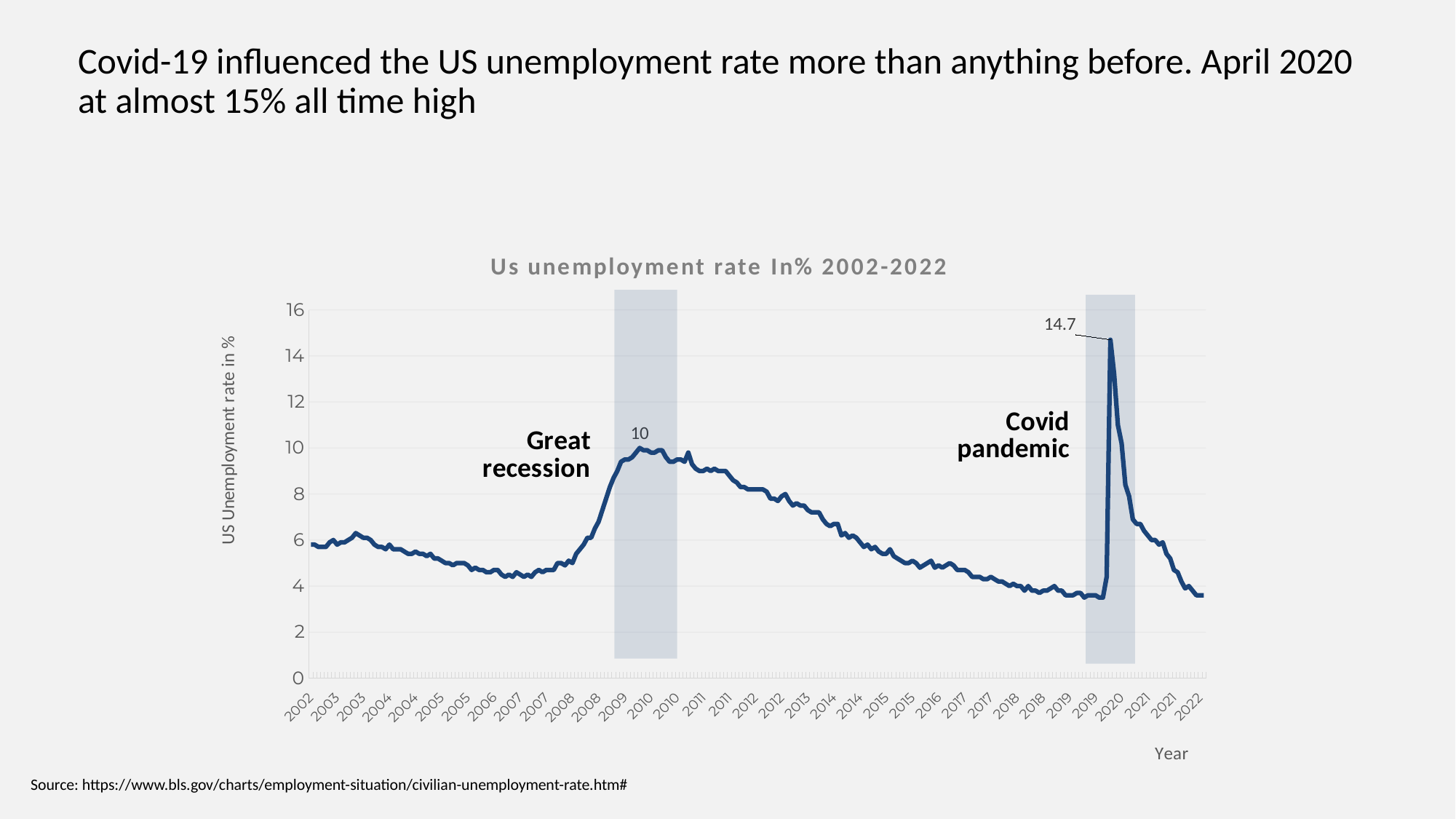

Covid pandemic caused US unemployment rate increase from nearly 4% to 14.7%.
US unemployment rate at 15% in April 2020 due to Covid-19 pandemic. 20+ million jobs lost
Covid-19 influenced the US unemployment rate more than anything before. April 2020 at almost 15% all time high

### Chart: Us unemployment rate In% 2002-2022

| Category | Total |
|---|---|
| 37408 | 5.8 |
| 37438 | 5.8 |
| 37469 | 5.7 |
| 37500 | 5.7 |
| 37530 | 5.7 |
| 37561 | 5.9 |
| 37591 | 6.0 |
| 37622 | 5.8 |
| 37653 | 5.9 |
| 37681 | 5.9 |
| 37712 | 6.0 |
| 37742 | 6.1 |
| 37773 | 6.3 |
| 37803 | 6.2 |
| 37834 | 6.1 |
| 37865 | 6.1 |
| 37895 | 6.0 |
| 37926 | 5.8 |
| 37956 | 5.7 |
| 37987 | 5.7 |
| 38018 | 5.6 |
| 38047 | 5.8 |
| 38078 | 5.6 |
| 38108 | 5.6 |
| 38139 | 5.6 |
| 38169 | 5.5 |
| 38200 | 5.4 |
| 38231 | 5.4 |
| 38261 | 5.5 |
| 38292 | 5.4 |
| 38322 | 5.4 |
| 38353 | 5.3 |
| 38384 | 5.4 |
| 38412 | 5.2 |
| 38443 | 5.2 |
| 38473 | 5.1 |
| 38504 | 5.0 |
| 38534 | 5.0 |
| 38565 | 4.9 |
| 38596 | 5.0 |
| 38626 | 5.0 |
| 38657 | 5.0 |
| 38687 | 4.9 |
| 38718 | 4.7 |
| 38749 | 4.8 |
| 38777 | 4.7 |
| 38808 | 4.7 |
| 38838 | 4.6 |
| 38869 | 4.6 |
| 38899 | 4.7 |
| 38930 | 4.7 |
| 38961 | 4.5 |
| 38991 | 4.4 |
| 39022 | 4.5 |
| 39052 | 4.4 |
| 39083 | 4.6 |
| 39114 | 4.5 |
| 39142 | 4.4 |
| 39173 | 4.5 |
| 39203 | 4.4 |
| 39234 | 4.6 |
| 39264 | 4.7 |
| 39295 | 4.6 |
| 39326 | 4.7 |
| 39356 | 4.7 |
| 39387 | 4.7 |
| 39417 | 5.0 |
| 39448 | 5.0 |
| 39479 | 4.9 |
| 39508 | 5.1 |
| 39539 | 5.0 |
| 39569 | 5.4 |
| 39600 | 5.6 |
| 39630 | 5.8 |
| 39661 | 6.1 |
| 39692 | 6.1 |
| 39722 | 6.5 |
| 39753 | 6.8 |
| 39783 | 7.3 |
| 39814 | 7.8 |
| 39845 | 8.3 |
| 39873 | 8.7 |
| 39904 | 9.0 |
| 39934 | 9.4 |
| 39965 | 9.5 |
| 39995 | 9.5 |
| 40026 | 9.6 |
| 40057 | 9.8 |
| 40087 | 10.0 |
| 40118 | 9.9 |
| 40148 | 9.9 |
| 40179 | 9.8 |
| 40210 | 9.8 |
| 40238 | 9.9 |
| 40269 | 9.9 |
| 40299 | 9.6 |
| 40330 | 9.4 |
| 40360 | 9.4 |
| 40391 | 9.5 |
| 40422 | 9.5 |
| 40452 | 9.4 |
| 40483 | 9.8 |
| 40513 | 9.3 |
| 40544 | 9.1 |
| 40575 | 9.0 |
| 40603 | 9.0 |
| 40634 | 9.1 |
| 40664 | 9.0 |
| 40695 | 9.1 |
| 40725 | 9.0 |
| 40756 | 9.0 |
| 40787 | 9.0 |
| 40817 | 8.8 |
| 40848 | 8.6 |
| 40878 | 8.5 |
| 40909 | 8.3 |
| 40940 | 8.3 |
| 40969 | 8.2 |
| 41000 | 8.2 |
| 41030 | 8.2 |
| 41061 | 8.2 |
| 41091 | 8.2 |
| 41122 | 8.1 |
| 41153 | 7.8 |
| 41183 | 7.8 |
| 41214 | 7.7 |
| 41244 | 7.9 |
| 41275 | 8.0 |
| 41306 | 7.7 |
| 41334 | 7.5 |
| 41365 | 7.6 |
| 41395 | 7.5 |
| 41426 | 7.5 |
| 41456 | 7.3 |
| 41487 | 7.2 |
| 41518 | 7.2 |
| 41548 | 7.2 |
| 41579 | 6.9 |
| 41609 | 6.7 |
| 41640 | 6.6 |
| 41671 | 6.7 |
| 41699 | 6.7 |
| 41730 | 6.2 |
| 41760 | 6.3 |
| 41791 | 6.1 |
| 41821 | 6.2 |
| 41852 | 6.1 |
| 41883 | 5.9 |
| 41913 | 5.7 |
| 41944 | 5.8 |
| 41974 | 5.6 |
| 42005 | 5.7 |
| 42036 | 5.5 |
| 42064 | 5.4 |
| 42095 | 5.4 |
| 42125 | 5.6 |
| 42156 | 5.3 |
| 42186 | 5.2 |
| 42217 | 5.1 |
| 42248 | 5.0 |
| 42278 | 5.0 |
| 42309 | 5.1 |
| 42339 | 5.0 |
| 42370 | 4.8 |
| 42401 | 4.9 |
| 42430 | 5.0 |
| 42461 | 5.1 |
| 42491 | 4.8 |
| 42522 | 4.9 |
| 42552 | 4.8 |
| 42583 | 4.9 |
| 42614 | 5.0 |
| 42644 | 4.9 |
| 42675 | 4.7 |
| 42705 | 4.7 |
| 42736 | 4.7 |
| 42767 | 4.6 |
| 42795 | 4.4 |
| 42826 | 4.4 |
| 42856 | 4.4 |
| 42887 | 4.3 |
| 42917 | 4.3 |
| 42948 | 4.4 |
| 42979 | 4.3 |
| 43009 | 4.2 |
| 43040 | 4.2 |
| 43070 | 4.1 |
| 43101 | 4.0 |
| 43132 | 4.1 |
| 43160 | 4.0 |
| 43191 | 4.0 |
| 43221 | 3.8 |
| 43252 | 4.0 |
| 43282 | 3.8 |
| 43313 | 3.8 |
| 43344 | 3.7 |
| 43374 | 3.8 |
| 43405 | 3.8 |
| 43435 | 3.9 |
| 43466 | 4.0 |
| 43497 | 3.8 |
| 43525 | 3.8 |
| 43556 | 3.6 |
| 43586 | 3.6 |
| 43617 | 3.6 |
| 43647 | 3.7 |
| 43678 | 3.7 |
| 43709 | 3.5 |
| 43739 | 3.6 |
| 43770 | 3.6 |
| 43800 | 3.6 |
| 43831 | 3.5 |
| 43862 | 3.5 |
| 43891 | 4.4 |
| 43922 | 14.7 |
| 43952 | 13.2 |
| 43983 | 11.0 |
| 44013 | 10.2 |
| 44044 | 8.4 |
| 44075 | 7.9 |
| 44105 | 6.9 |
| 44136 | 6.7 |
| 44166 | 6.7 |
| 44197 | 6.4 |
| 44228 | 6.2 |
| 44256 | 6.0 |
| 44287 | 6.0 |
| 44317 | 5.8 |
| 44348 | 5.9 |
| 44378 | 5.4 |
| 44409 | 5.2 |
| 44440 | 4.7 |
| 44470 | 4.6 |
| 44501 | 4.2 |
| 44531 | 3.9 |
| 44562 | 4.0 |
| 44593 | 3.8 |
| 44621 | 3.6 |
| 44652 | 3.6 |
| 44682 | 3.6 |
Source: https://www.bls.gov/charts/employment-situation/civilian-unemployment-rate.htm#